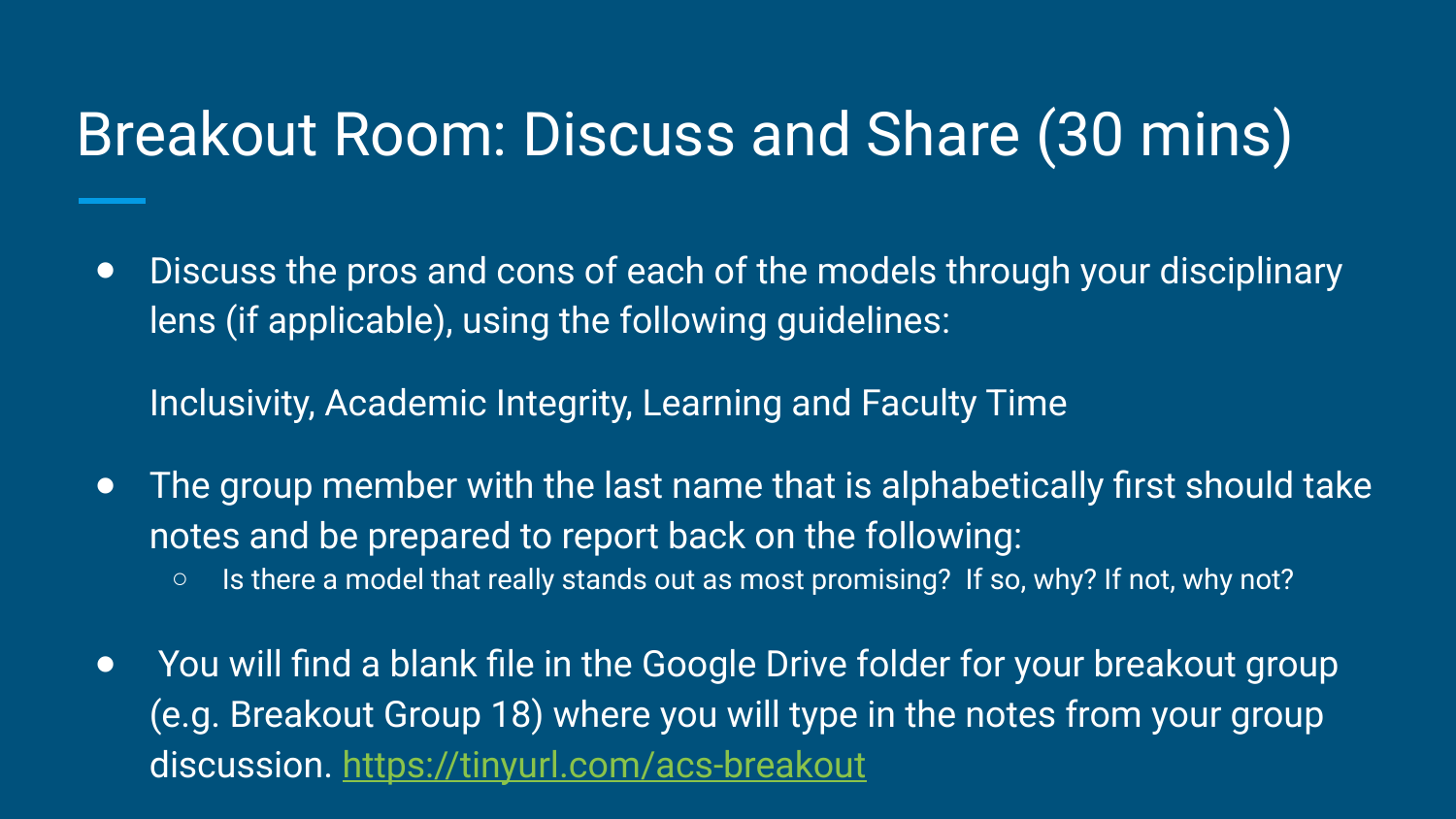

# Breakout Room: Discuss and Share (30 mins)
Discuss the pros and cons of each of the models through your disciplinary lens (if applicable), using the following guidelines:
Inclusivity, Academic Integrity, Learning and Faculty Time
The group member with the last name that is alphabetically first should take notes and be prepared to report back on the following:
Is there a model that really stands out as most promising?  If so, why? If not, why not?
 You will find a blank file in the Google Drive folder for your breakout group (e.g. Breakout Group 18) where you will type in the notes from your group discussion. https://tinyurl.com/acs-breakout